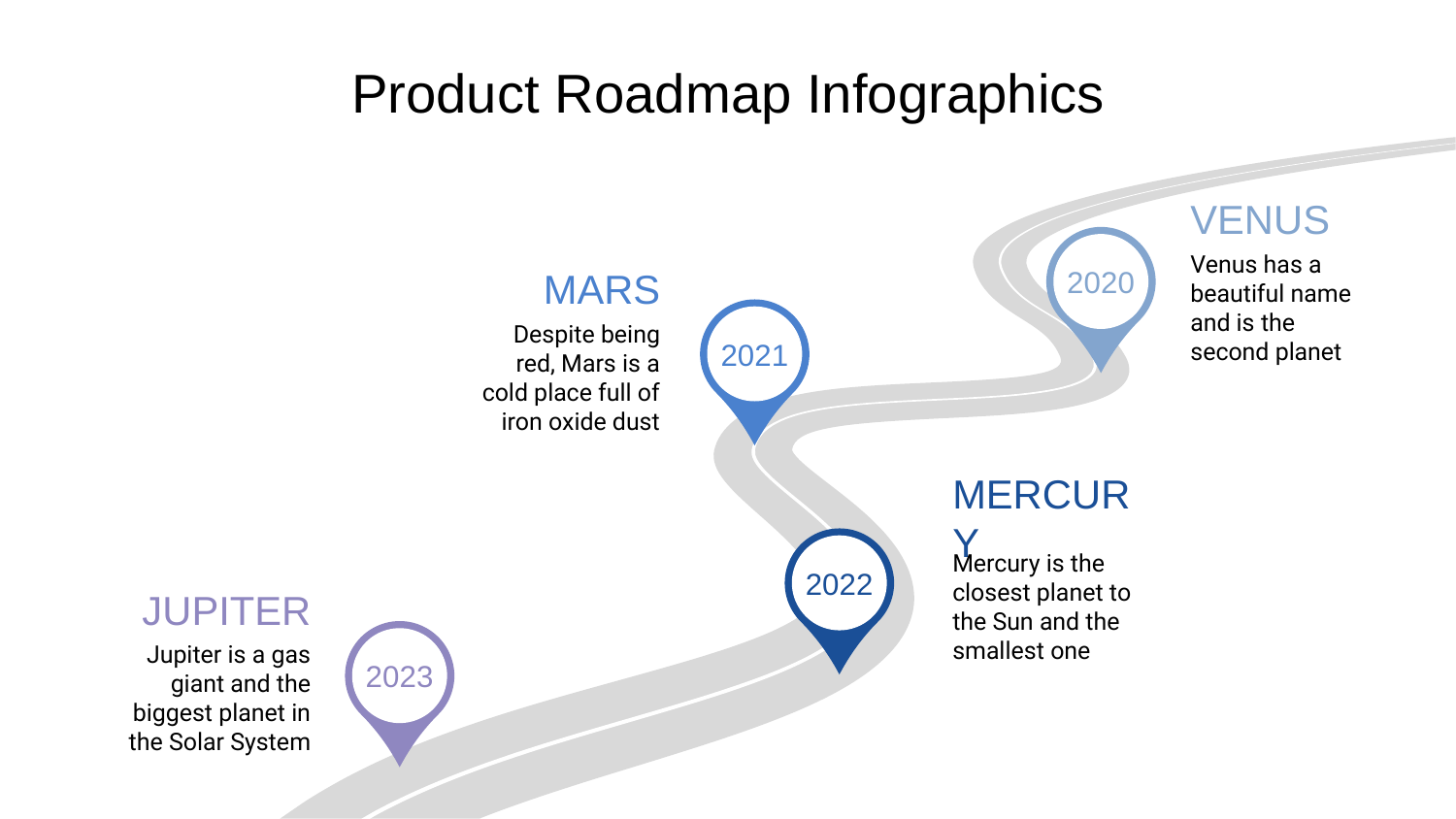

# Product Roadmap Infographics

VENUS

2020
Venus has a beautiful name and is the second planet
MARS

2021
Despite being red, Mars is a cold place full of iron oxide dust
MERCURY

2022
Mercury is the closest planet to the Sun and the smallest one
JUPITER

2023
Jupiter is a gas giant and the biggest planet in the Solar System